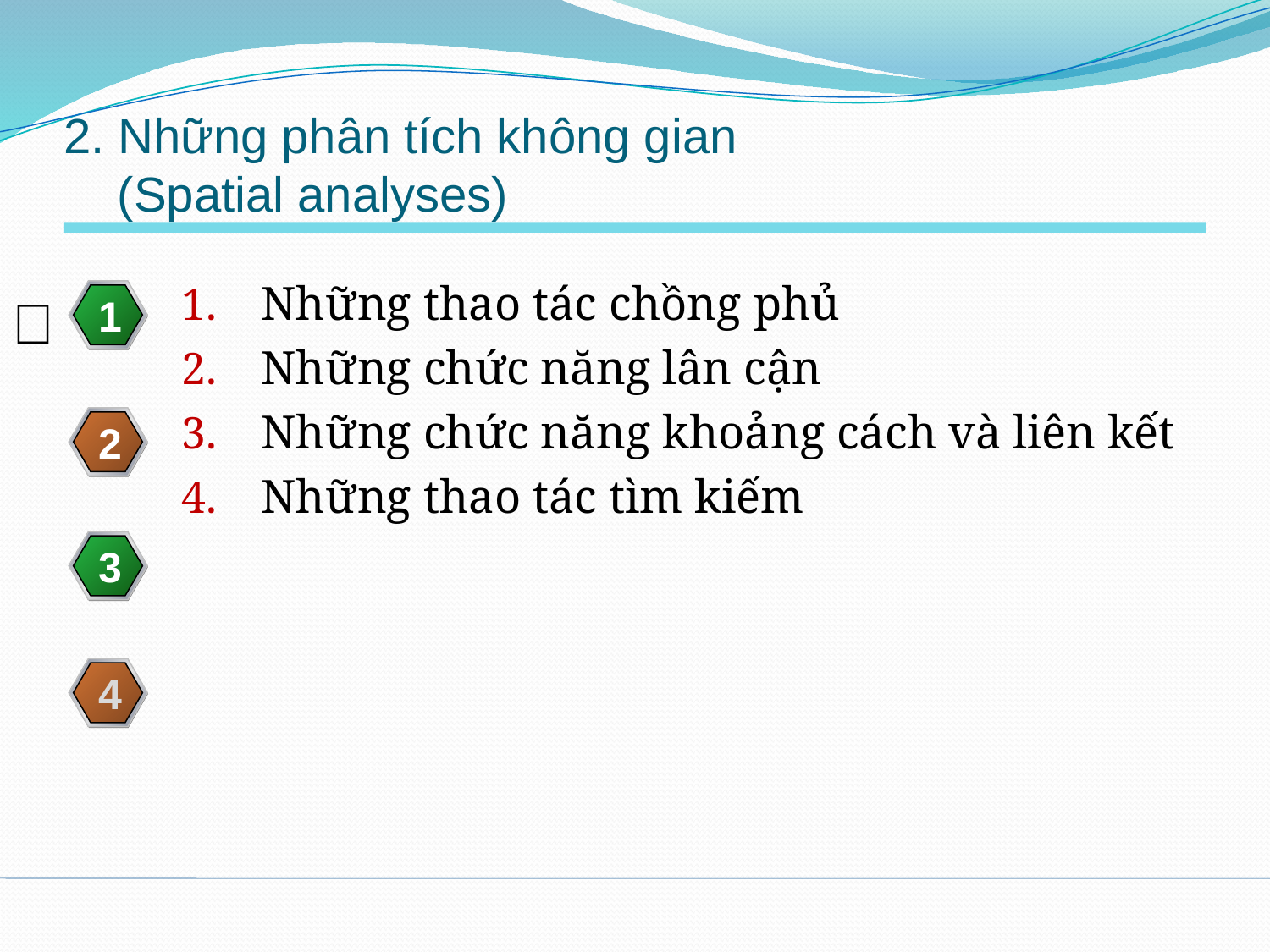

# 2. Những phân tích không gian (Spatial analyses)
Những thao tác chồng phủ
Những chức năng lân cận
Những chức năng khoảng cách và liên kết
Những thao tác tìm kiếm